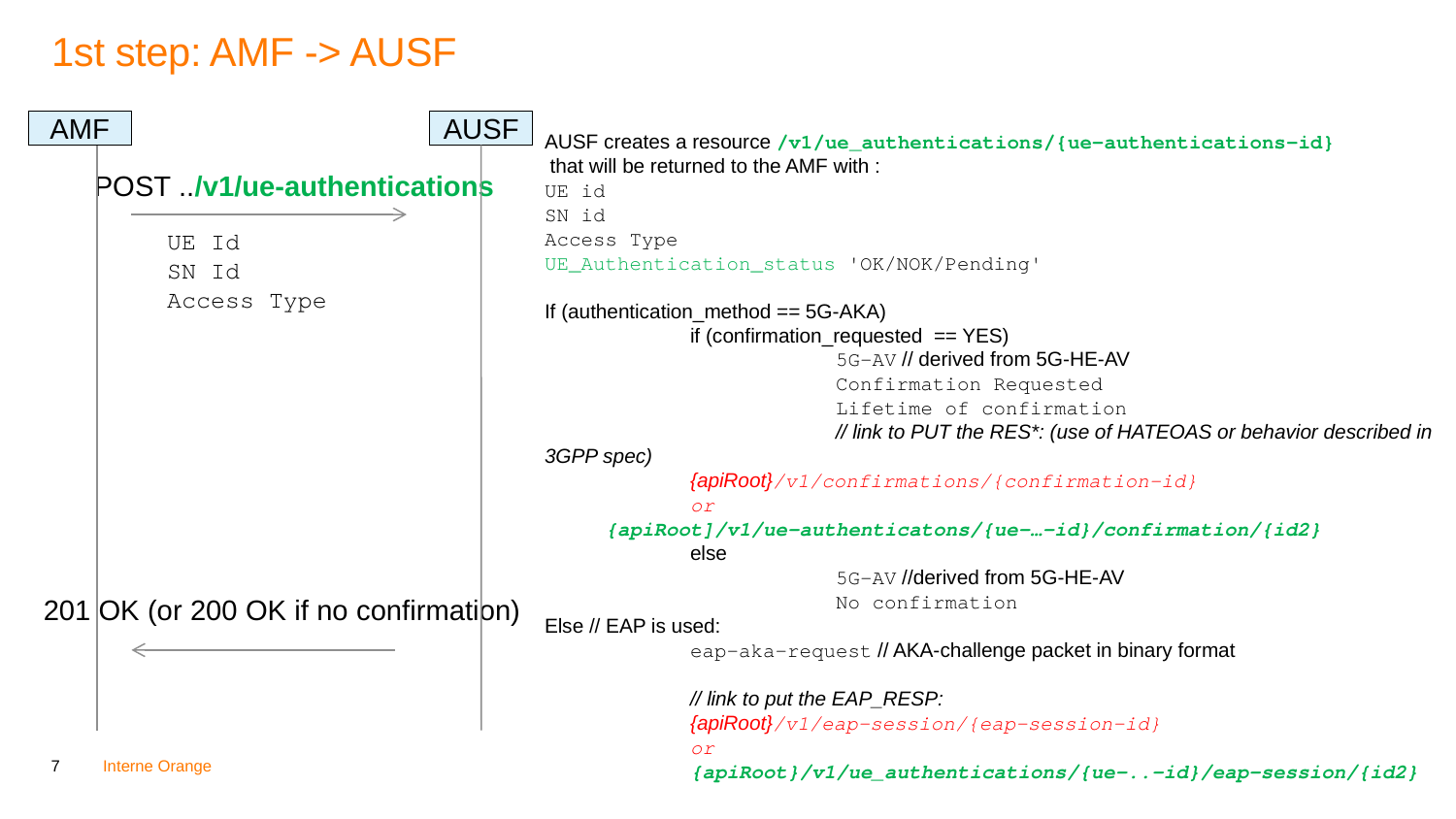

# 1st step: AMF -> AUSF
AUSF
AMF
AUSF creates a resource /v1/ue_authentications/{ue-authentications-id}
 that will be returned to the AMF with :
UE id
SN id
Access Type
UE_Authentication_status 'OK/NOK/Pending'

If (authentication_method == 5G-AKA)
	if (confirmation_requested  == YES)
		5G-AV // derived from 5G-HE-AV
		Confirmation Requested
		Lifetime of confirmation
		// link to PUT the RES*: (use of HATEOAS or behavior described in 3GPP spec)
	{apiRoot}/v1/confirmations/{confirmation-id}
	or
     {apiRoot]/v1/ue-authenticatons/{ue-…-id}/confirmation/{id2}
	else
		5G-AV //derived from 5G-HE-AV
		No confirmation
Else // EAP is used:
	eap-aka-request // AKA-challenge packet in binary format

	// link to put the EAP_RESP:
	{apiRoot}/v1/eap-session/{eap-session-id}
	or
	{apiRoot}/v1/ue_authentications/{ue-..-id}/eap-session/{id2}

POST ../v1/ue-authentications
UE Id
SN Id
Access Type
201 OK (or 200 OK if no confirmation)